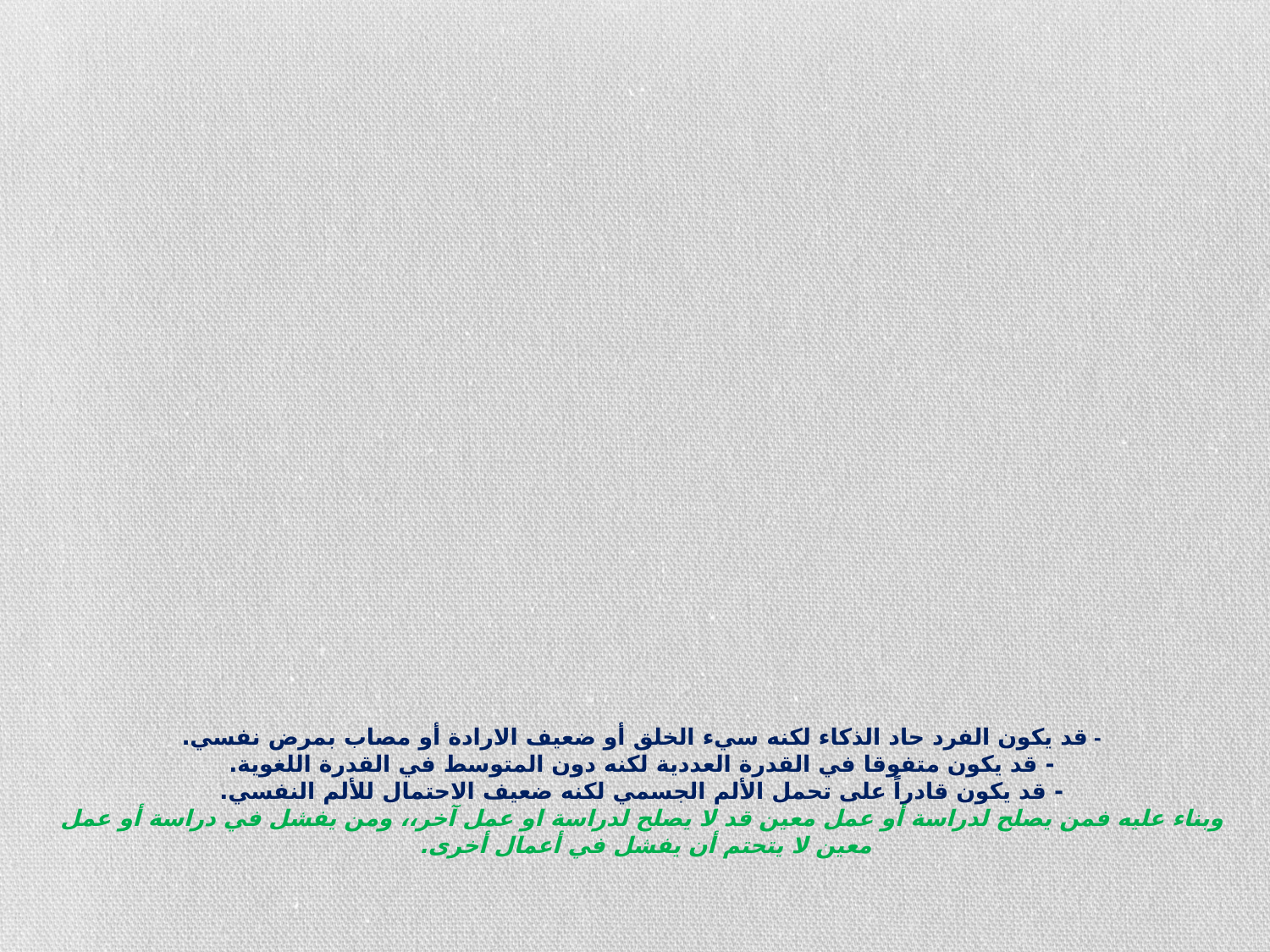

# - قد يكون الفرد حاد الذكاء لكنه سيء الخلق أو ضعيف الارادة أو مصاب بمرض نفسي. - قد يكون متفوقا في القدرة العددية لكنه دون المتوسط في القدرة اللغوية. - قد يكون قادراً على تحمل الألم الجسمي لكنه ضعيف الاحتمال للألم النفسي. وبناء عليه فمن يصلح لدراسة أو عمل معين قد لا يصلح لدراسة او عمل آخر،، ومن يفشل في دراسة أو عمل معين لا يتحتم أن يفشل في أعمال أخرى.